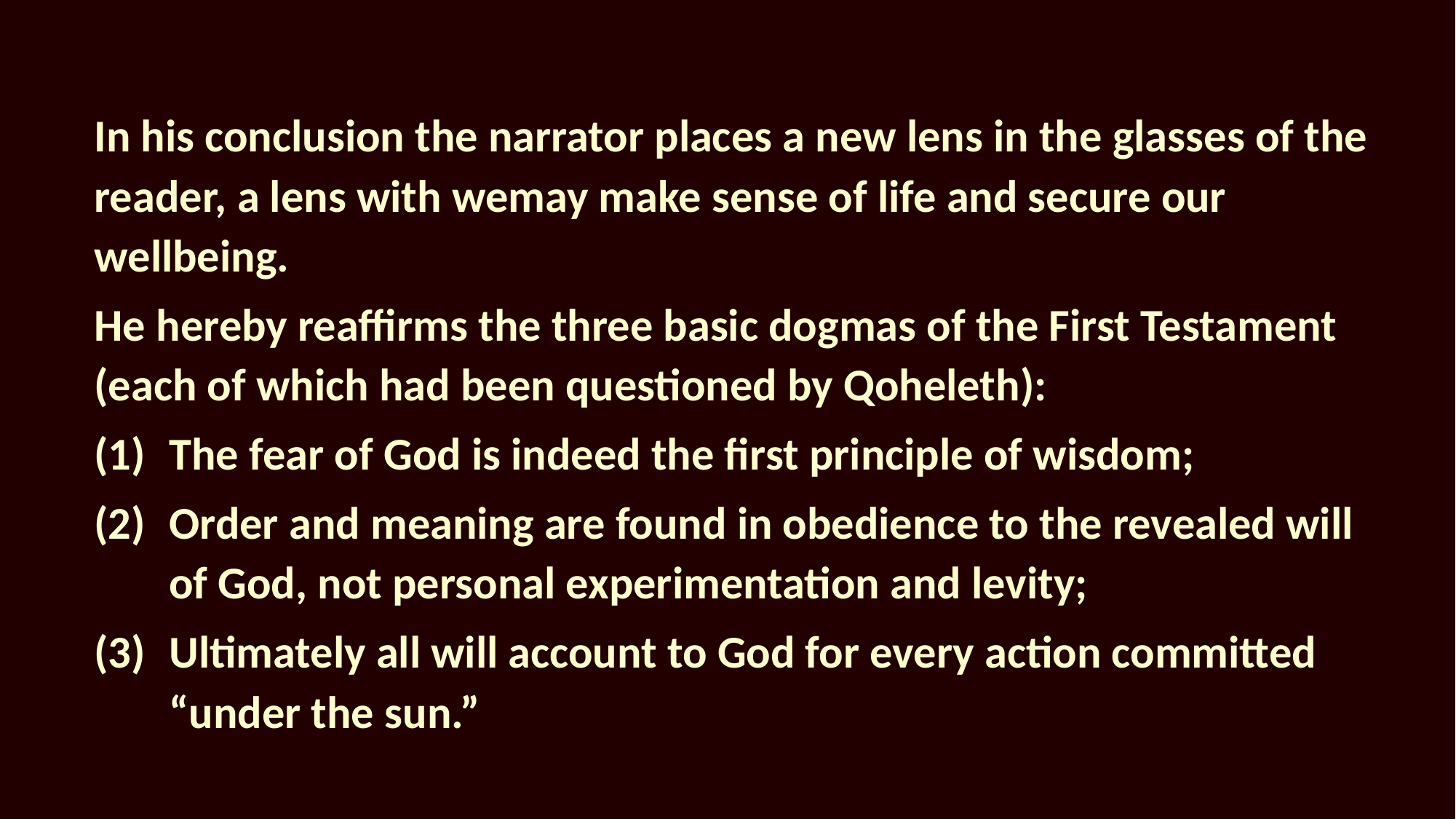

In his conclusion the narrator places a new lens in the glasses of the reader, a lens with wemay make sense of life and secure our wellbeing.
He hereby reaffirms the three basic dogmas of the First Testament (each of which had been questioned by Qoheleth):
The fear of God is indeed the first principle of wisdom;
Order and meaning are found in obedience to the revealed will of God, not personal experimentation and levity;
Ultimately all will account to God for every action committed “under the sun.”